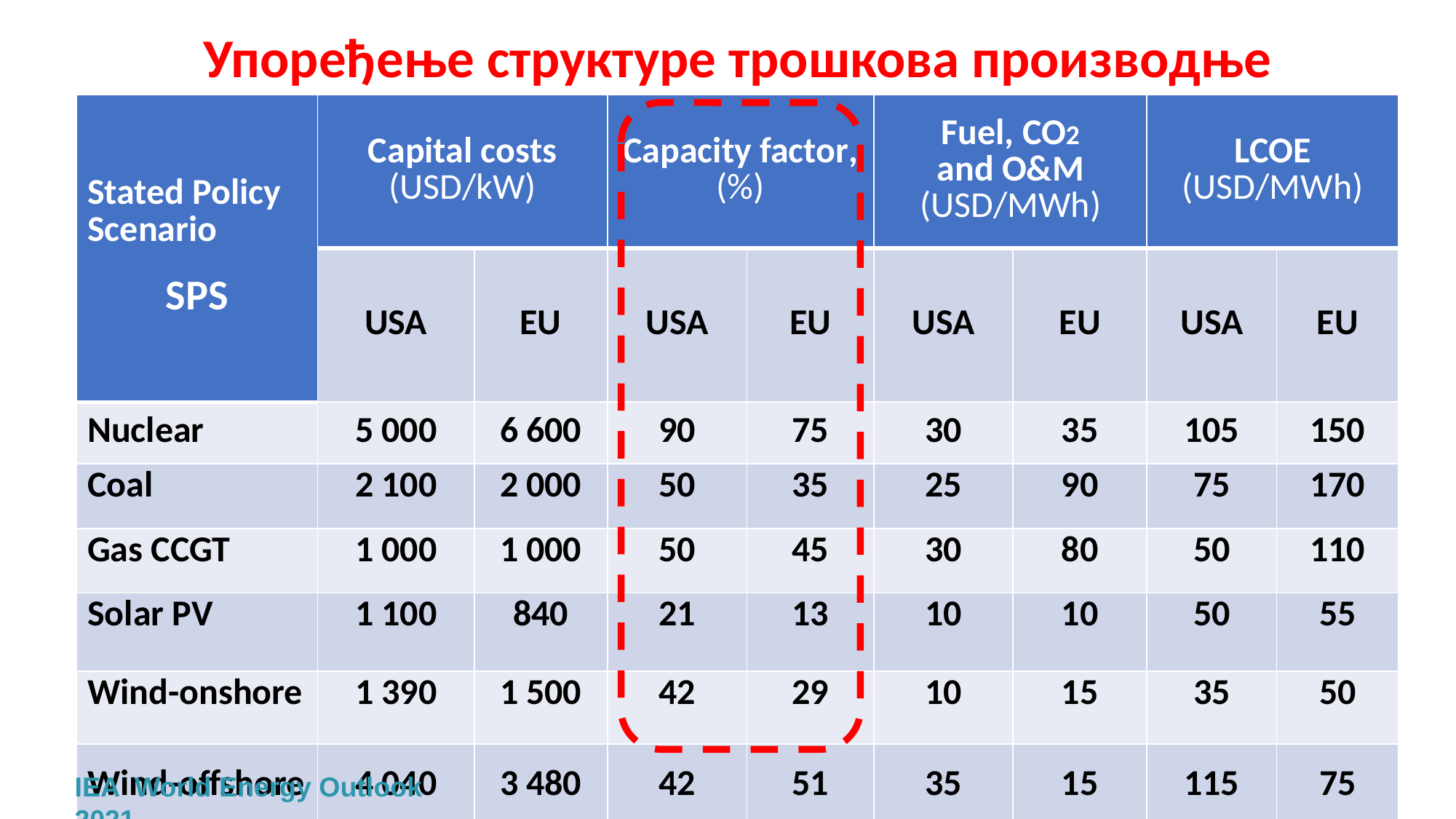

Упоређење структуре трошкова производње
| Stated Policy Scenario SPS | Capital costs (USD/kW) |  | Capacity factor, (%) |  | Fuel, CO2 and O&M (USD/MWh) |  | LCOE (USD/MWh) |  |
| --- | --- | --- | --- | --- | --- | --- | --- | --- |
|  | USA | EU | USA | EU | USA | EU | USA | EU |
| Nuclear | 5 000 | 6 600 | 90 | 75 | 30 | 35 | 105 | 150 |
| Coal | 2 100 | 2 000 | 50 | 35 | 25 | 90 | 75 | 170 |
| Gas CCGT | 1 000 | 1 000 | 50 | 45 | 30 | 80 | 50 | 110 |
| Solar PV | 1 100 | 840 | 21 | 13 | 10 | 10 | 50 | 55 |
| Wind-onshore | 1 390 | 1 500 | 42 | 29 | 10 | 15 | 35 | 50 |
| Wind-offshore | 4 040 | 3 480 | 42 | 51 | 35 | 15 | 115 | 75 |

IEA  World Energy Outlook 2021